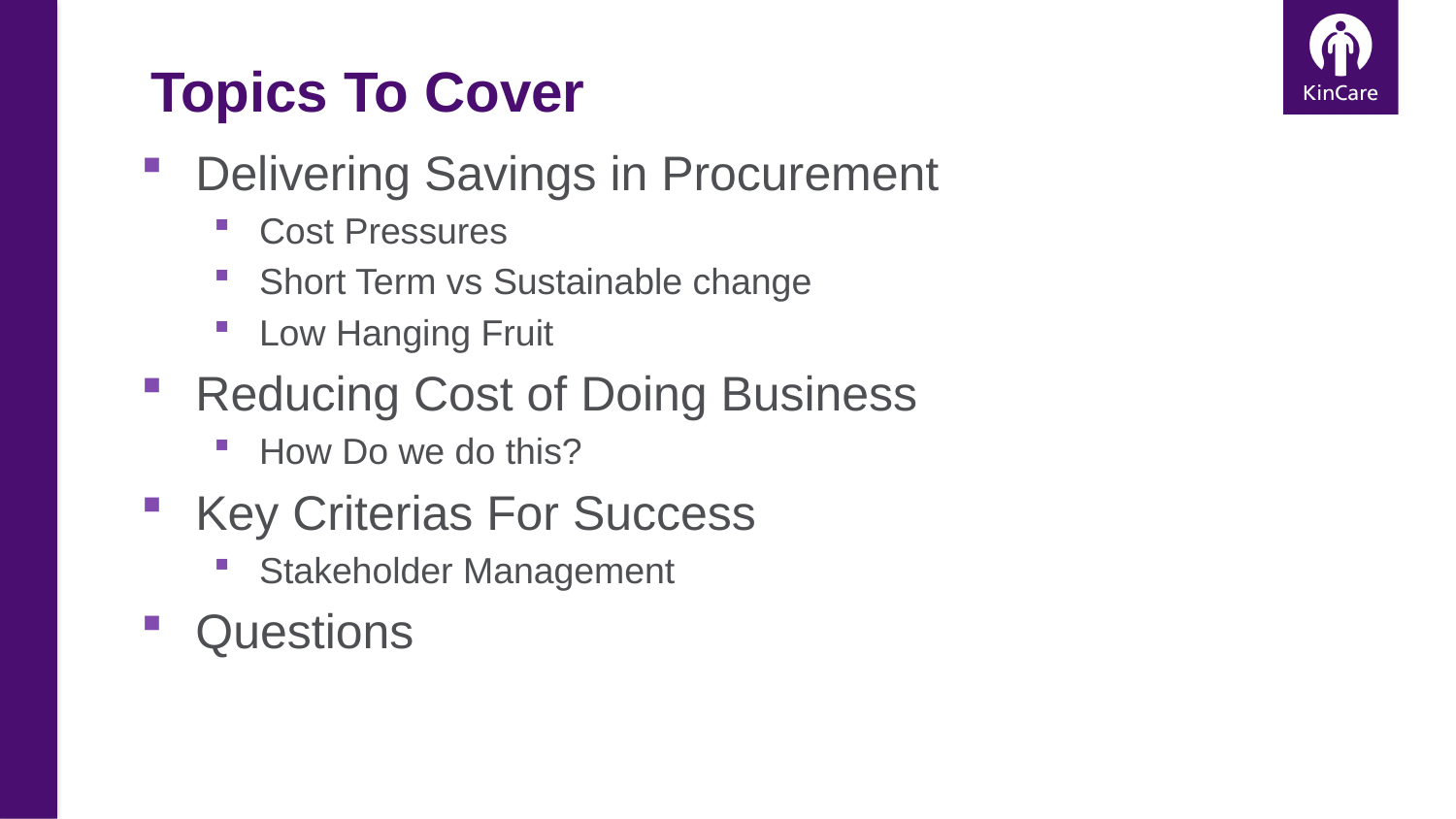

Topics To Cover
Delivering Savings in Procurement
Cost Pressures
Short Term vs Sustainable change
Low Hanging Fruit
Reducing Cost of Doing Business
How Do we do this?
Key Criterias For Success
Stakeholder Management
Questions